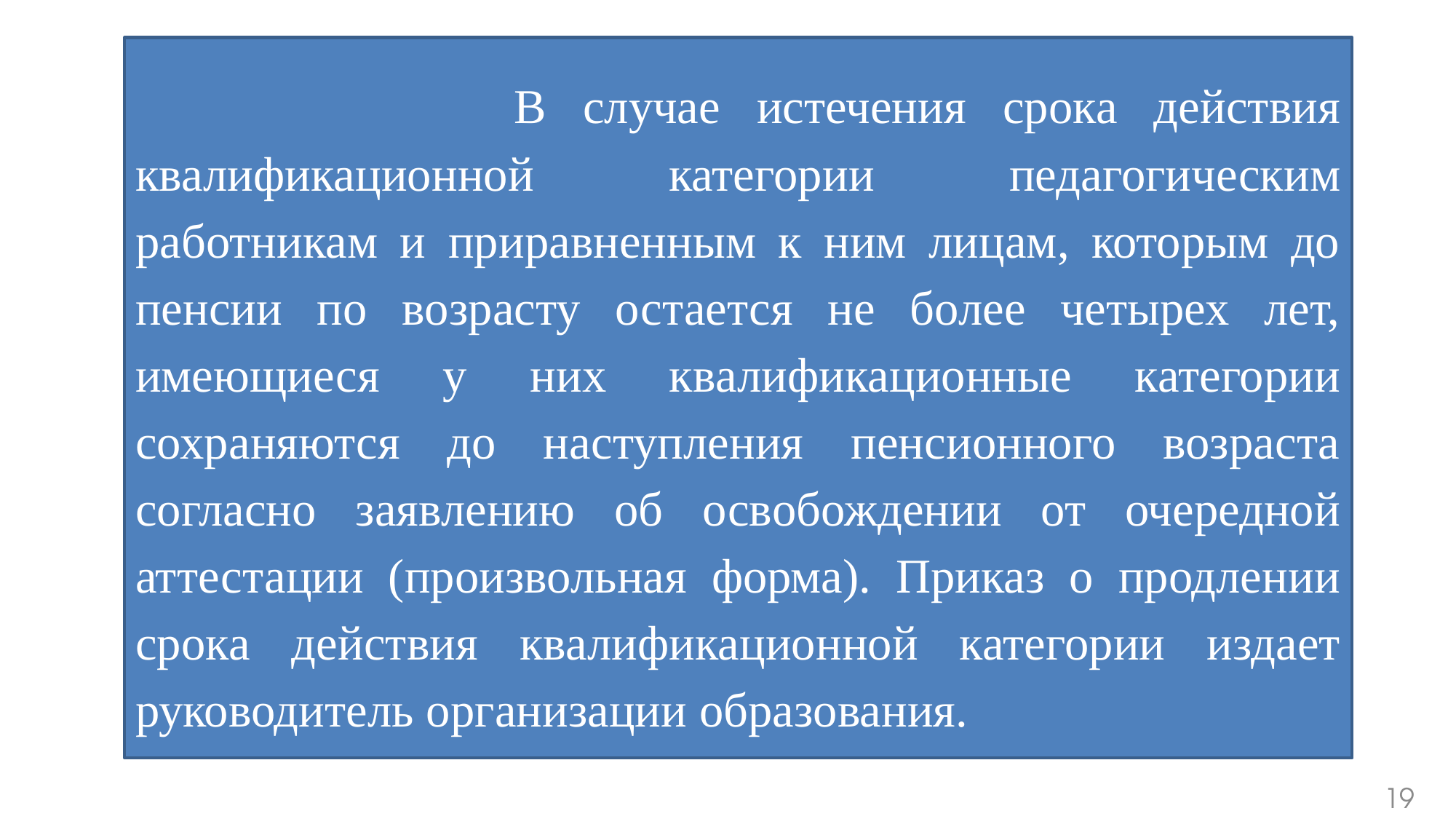

В случае истечения срока действия квалификационной категории педагогическим работникам и приравненным к ним лицам, которым до пенсии по возрасту остается не более четырех лет, имеющиеся у них квалификационные категории сохраняются до наступления пенсионного возраста согласно заявлению об освобождении от очередной аттестации (произвольная форма). Приказ о продлении срока действия квалификационной категории издает руководитель организации образования.
19